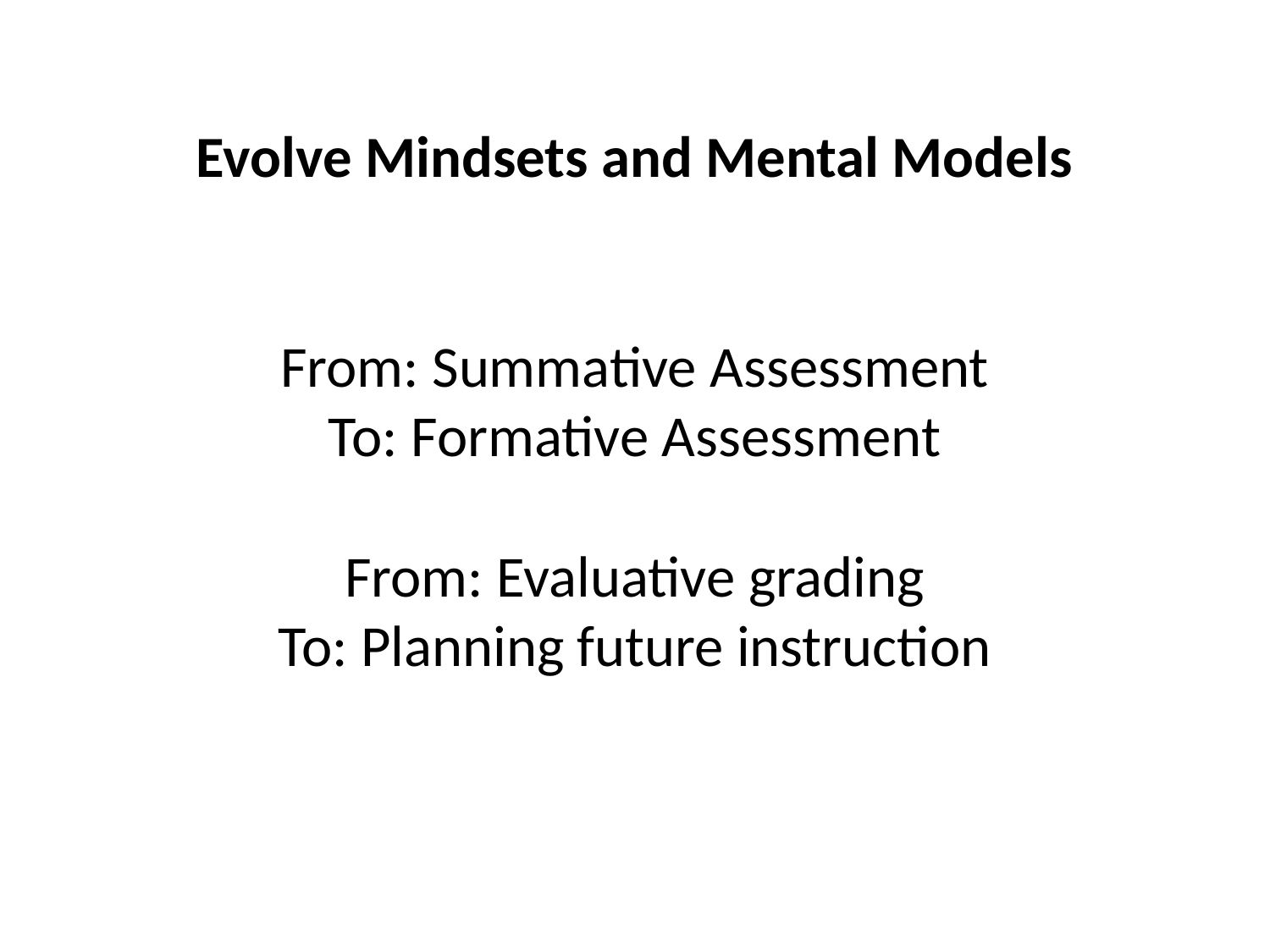

# Evolve Mindsets and Mental Models From: Summative Assessment To: Formative Assessment From: Evaluative grading To: Planning future instruction